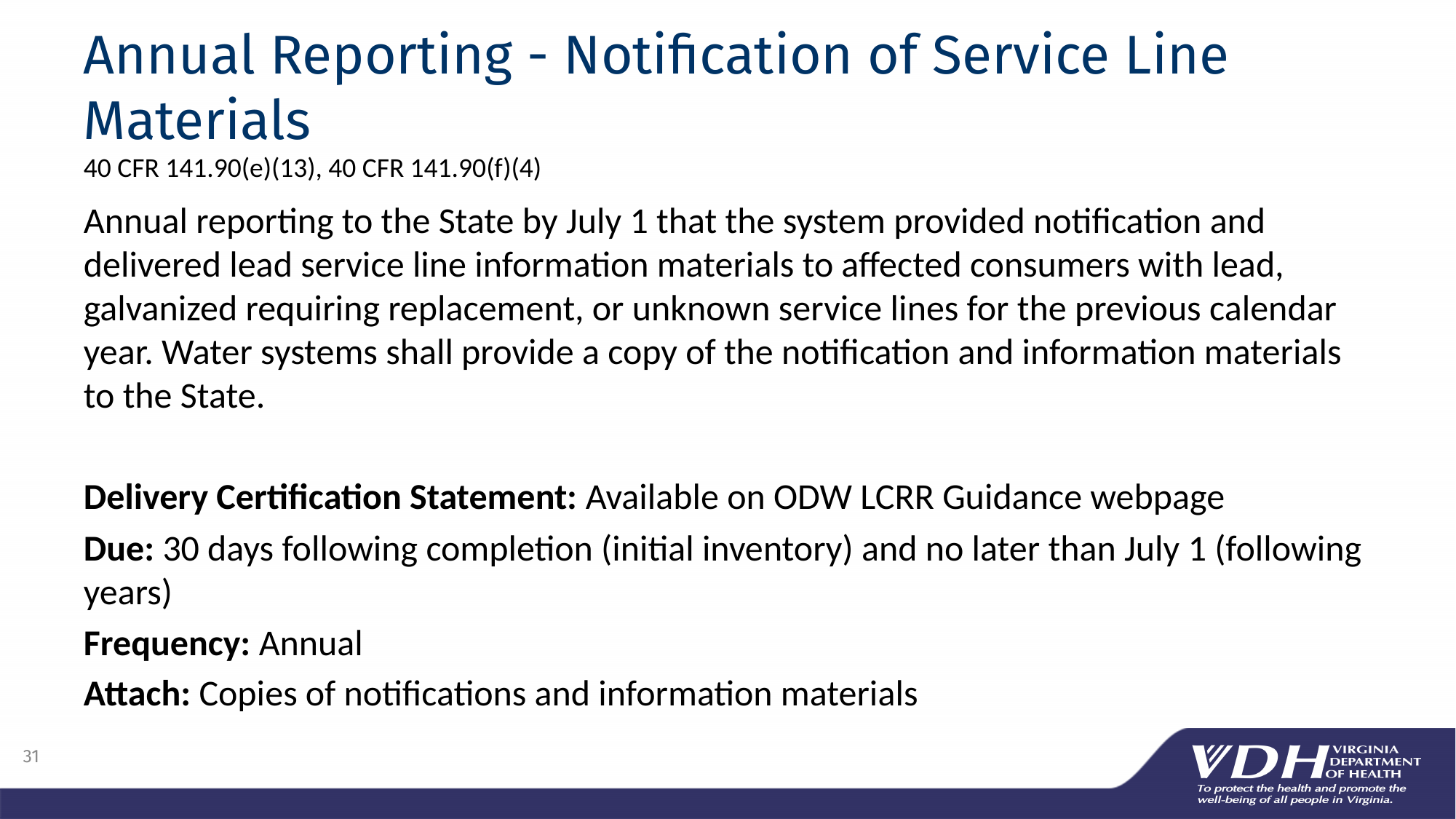

# Annual Reporting - Notification of Service Line Materials 40 CFR 141.90(e)(13), 40 CFR 141.90(f)(4)
Annual reporting to the State by July 1 that the system provided notification and delivered lead service line information materials to affected consumers with lead, galvanized requiring replacement, or unknown service lines for the previous calendar year. Water systems shall provide a copy of the notification and information materials to the State.

Delivery Certification Statement: Available on ODW LCRR Guidance webpage
Due: 30 days following completion (initial inventory) and no later than July 1 (following years)
Frequency: Annual
Attach: Copies of notifications and information materials

31